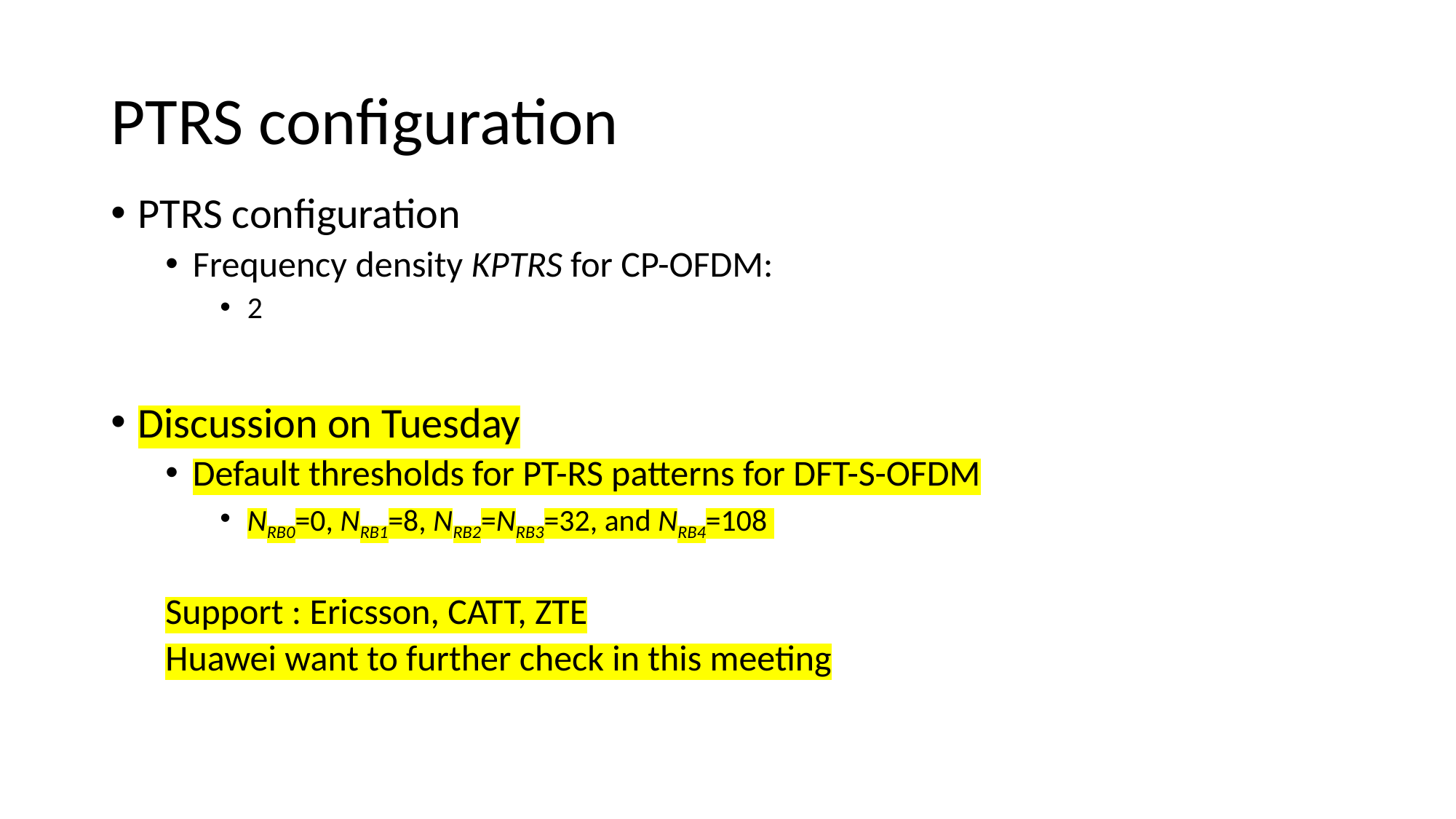

# PTRS configuration
PTRS configuration
Frequency density KPTRS for CP-OFDM:
2

Discussion on Tuesday
Default thresholds for PT-RS patterns for DFT-S-OFDM
NRB0=0, NRB1=8, NRB2=NRB3=32, and NRB4=108

Support : Ericsson, CATT, ZTE
Huawei want to further check in this meeting